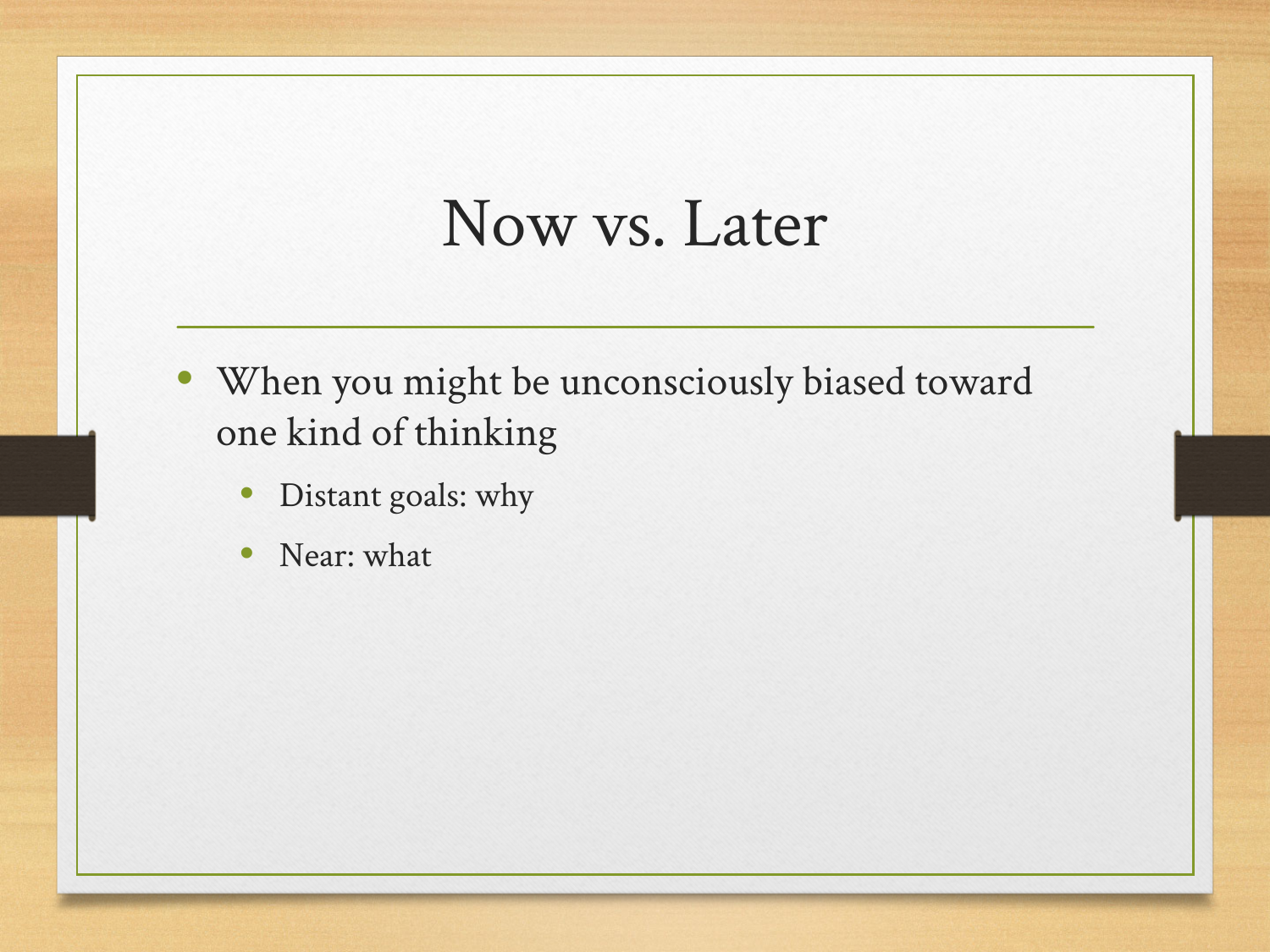

# Now vs. Later
When you might be unconsciously biased toward one kind of thinking
Distant goals: why
Near: what